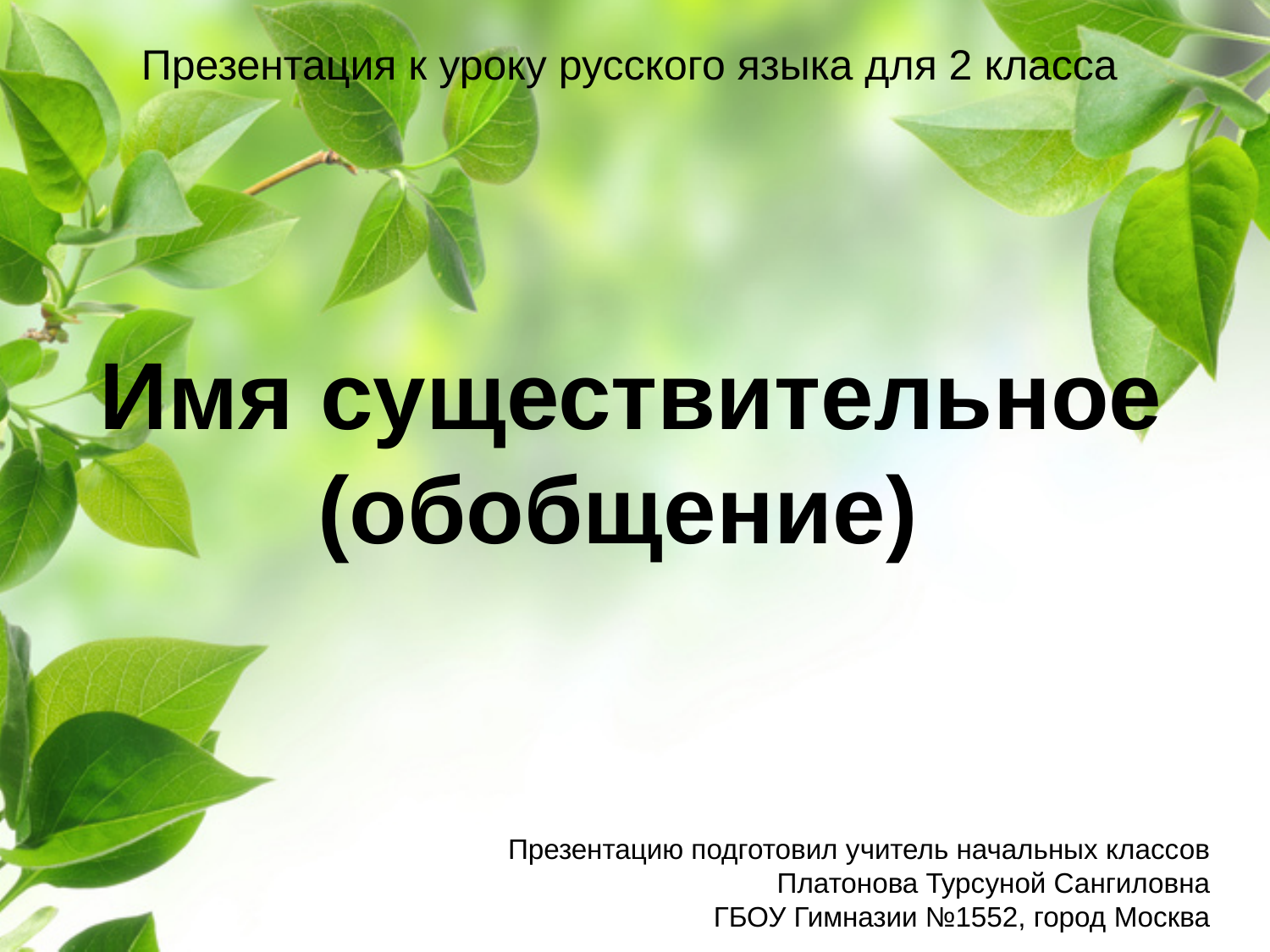

Презентация к уроку русского языка для 2 класса

Имя существительное (обобщение)
Презентацию подготовил учитель начальных классов
Платонова Турсуной Сангиловна
ГБОУ Гимназии №1552, город Москва